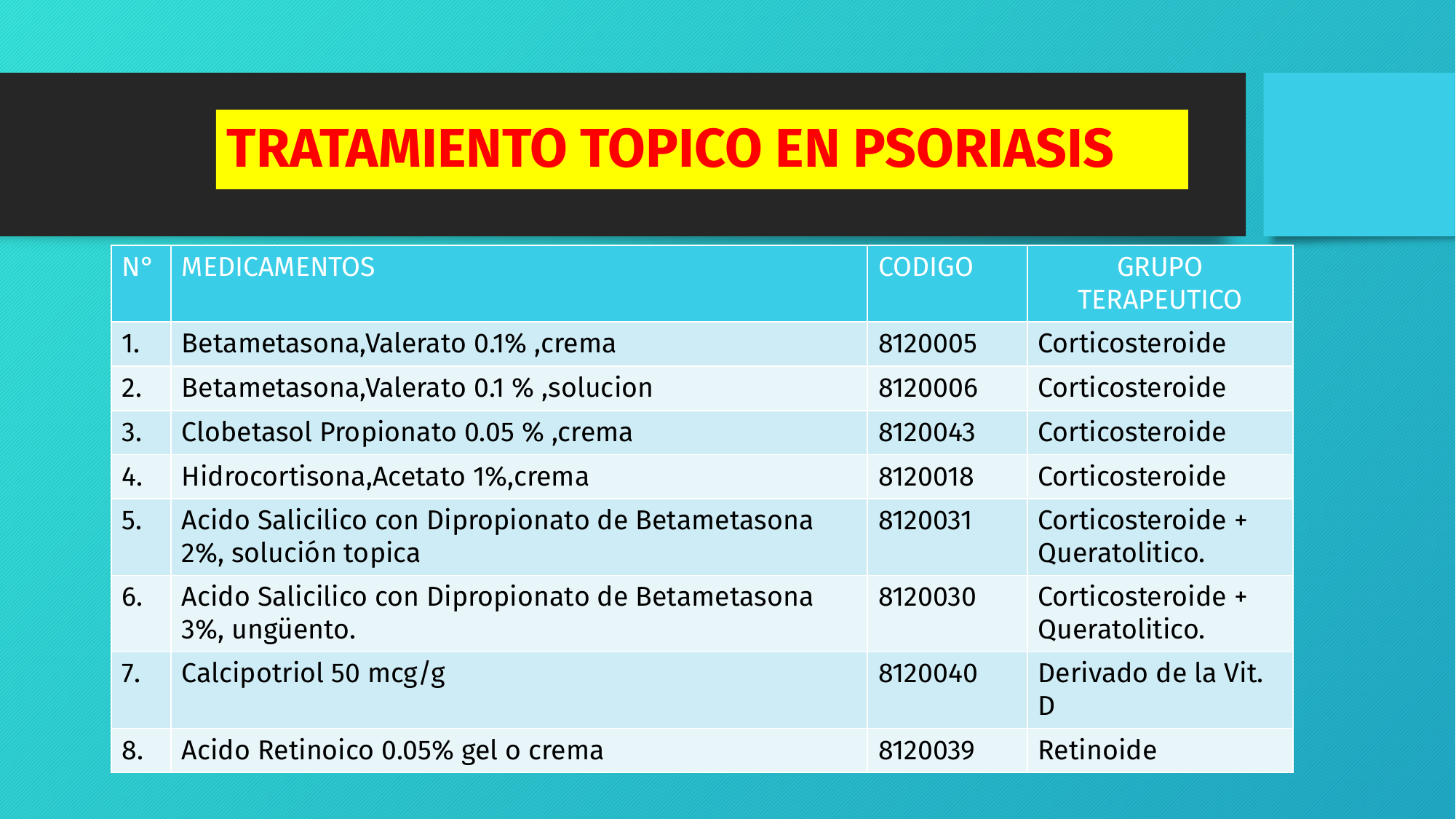

# TRATAMIENTO TOPICO EN PSORIASIS
| N° | MEDICAMENTOS | CODIGO | GRUPO TERAPEUTICO |
| --- | --- | --- | --- |
| 1. | Betametasona,Valerato 0.1% ,crema | 8120005 | Corticosteroide |
| 2. | Betametasona,Valerato 0.1 % ,solucion | 8120006 | Corticosteroide |
| 3. | Clobetasol Propionato 0.05 % ,crema | 8120043 | Corticosteroide |
| 4. | Hidrocortisona,Acetato 1%,crema | 8120018 | Corticosteroide |
| 5. | Acido Salicilico con Dipropionato de Betametasona 2%, solución topica | 8120031 | Corticosteroide + Queratolitico. |
| 6. | Acido Salicilico con Dipropionato de Betametasona 3%, ungüento. | 8120030 | Corticosteroide + Queratolitico. |
| 7. | Calcipotriol 50 mcg/g | 8120040 | Derivado de la Vit. D |
| 8. | Acido Retinoico 0.05% gel o crema | 8120039 | Retinoide |